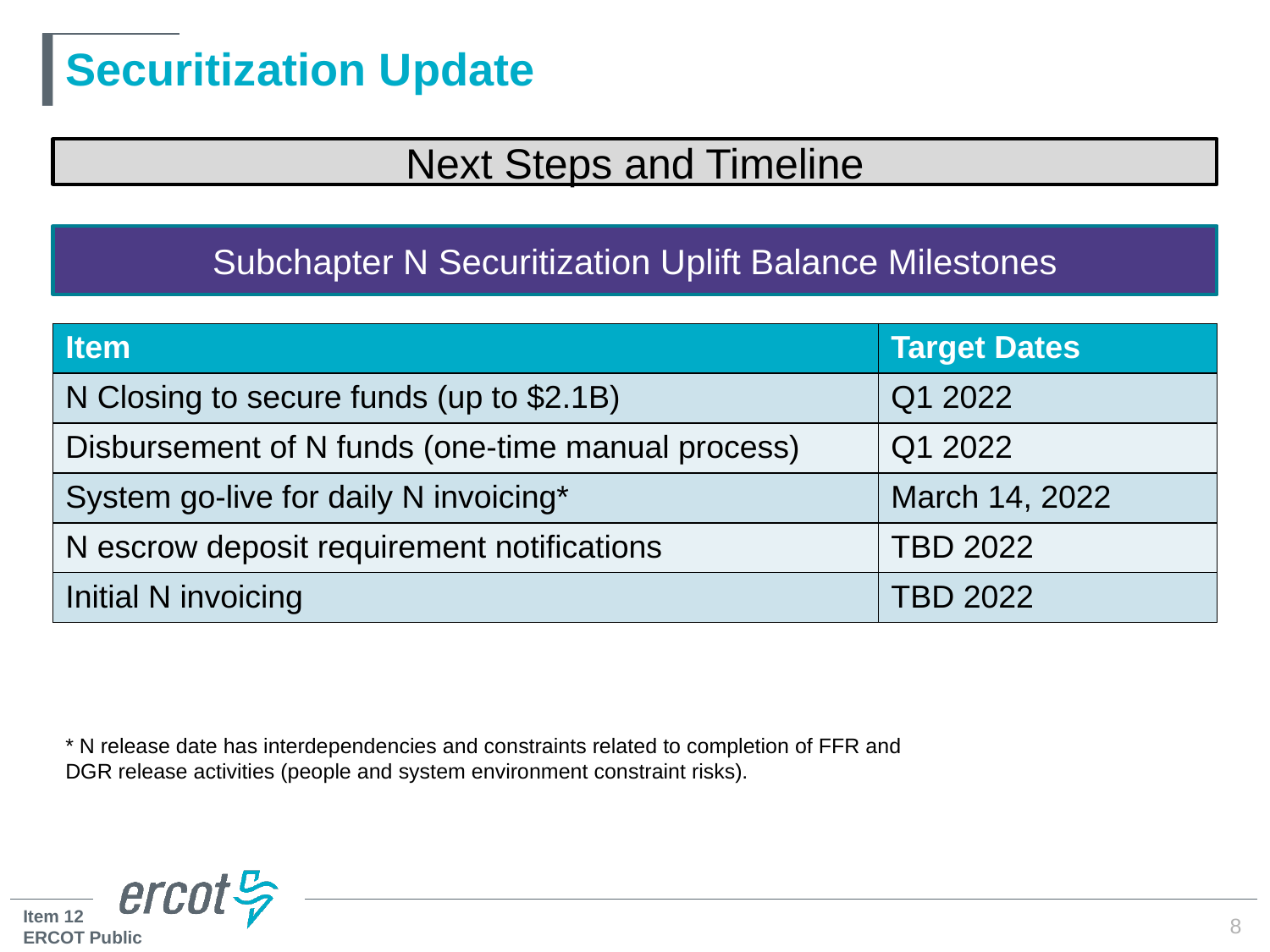

# Securitization Update
Next Steps and Timeline
Subchapter N Securitization Uplift Balance Milestones
| Item | Target Dates |
| --- | --- |
| N Closing to secure funds (up to $2.1B) | Q1 2022 |
| Disbursement of N funds (one-time manual process) | Q1 2022 |
| System go-live for daily N invoicing\* | March 14, 2022 |
| N escrow deposit requirement notifications | TBD 2022 |
| Initial N invoicing | TBD 2022 |
* N release date has interdependencies and constraints related to completion of FFR and DGR release activities (people and system environment constraint risks).
8